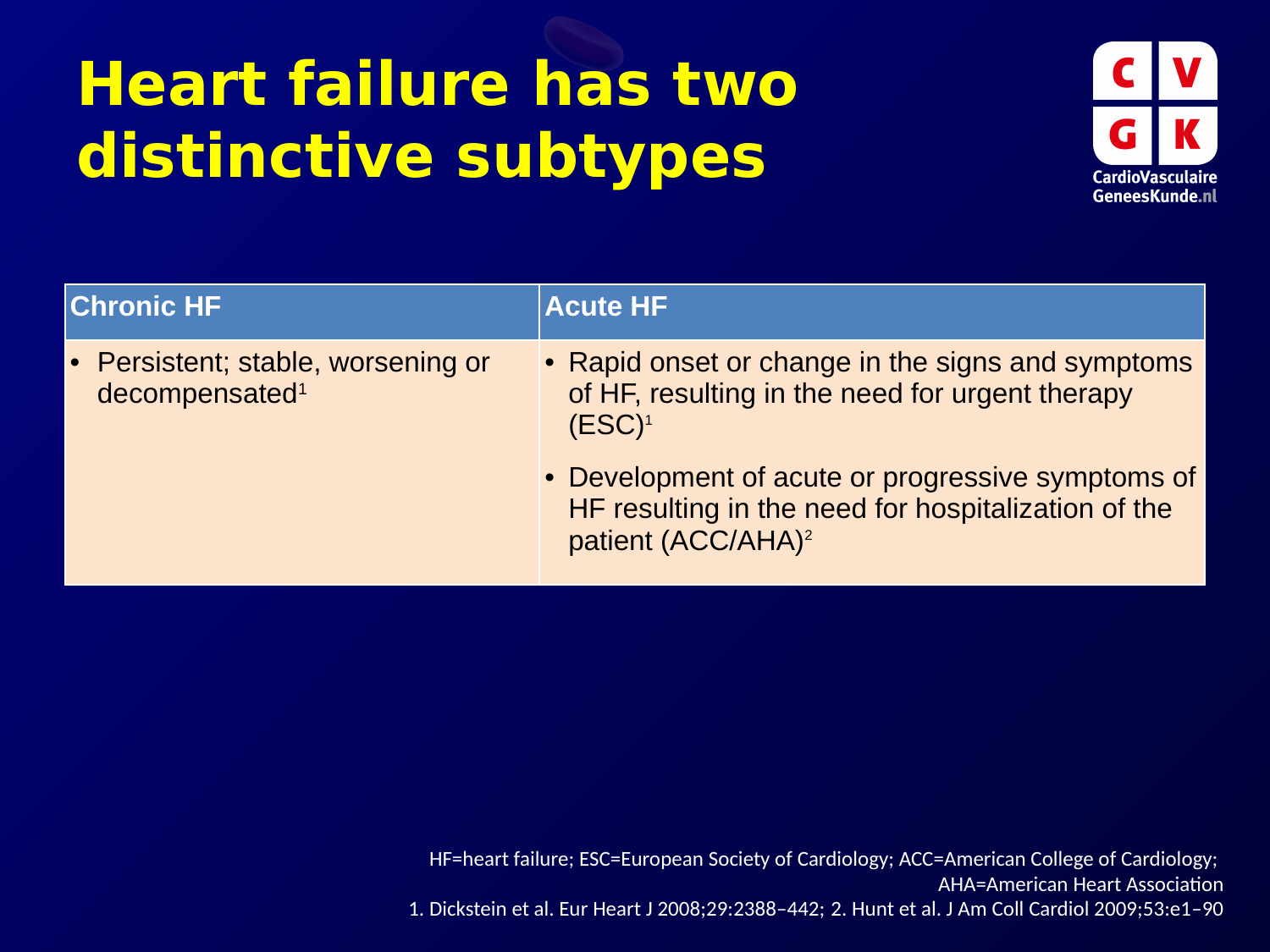

Heart failure has two distinctive subtypes
| Chronic HF | Acute HF |
| --- | --- |
| Persistent; stable, worsening or decompensated1 | Rapid onset or change in the signs and symptoms of HF, resulting in the need for urgent therapy (ESC)1 Development of acute or progressive symptoms of HF resulting in the need for hospitalization of the patient (ACC/AHA)2 |
HF=heart failure; ESC=European Society of Cardiology; ACC=American College of Cardiology;
AHA=American Heart Association
1. Dickstein et al. Eur Heart J 2008;29:2388–442; 2. Hunt et al. J Am Coll Cardiol 2009;53:e1–90